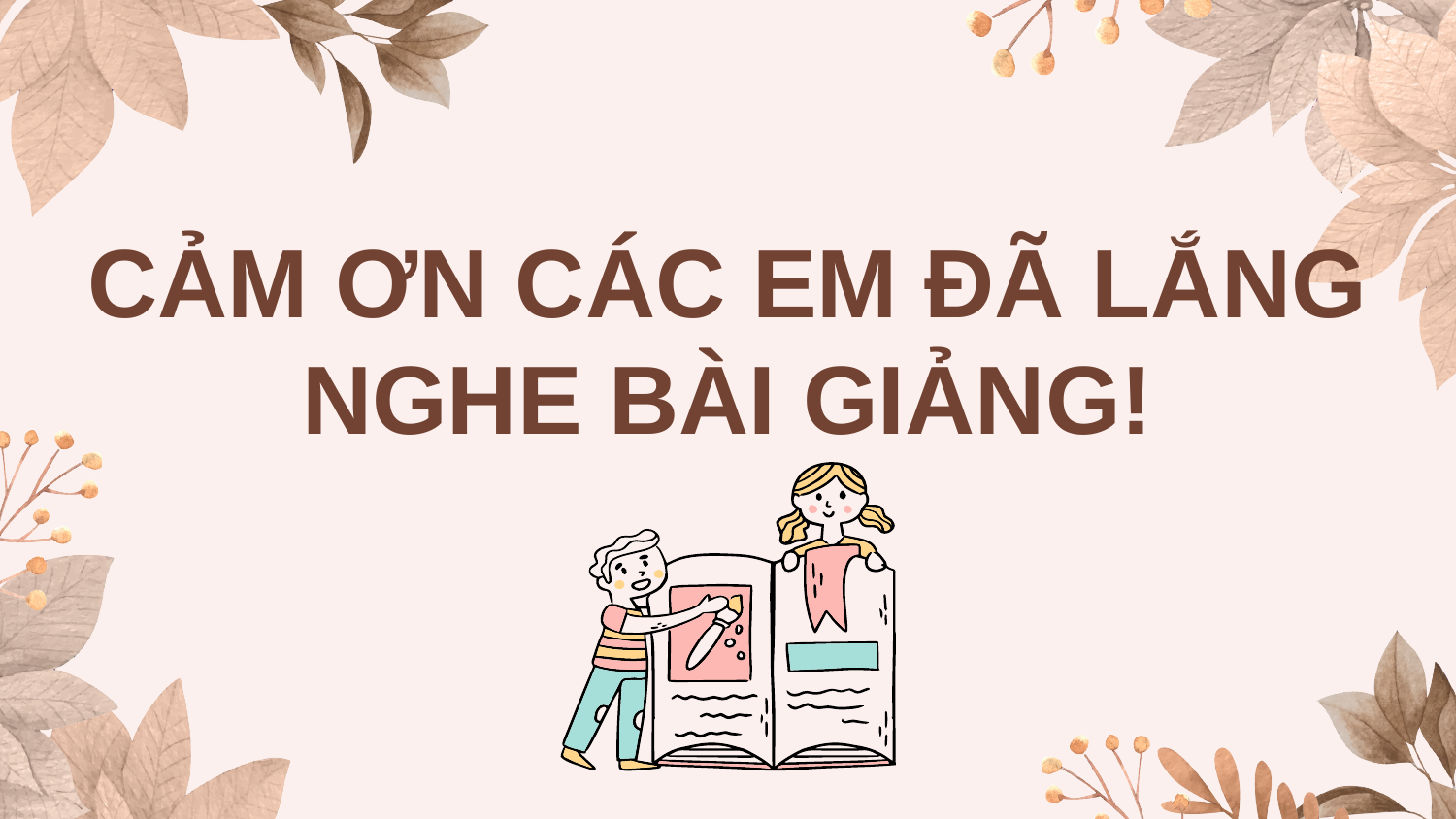

CẢM ƠN CÁC EM ĐÃ LẮNG NGHE BÀI GIẢNG!